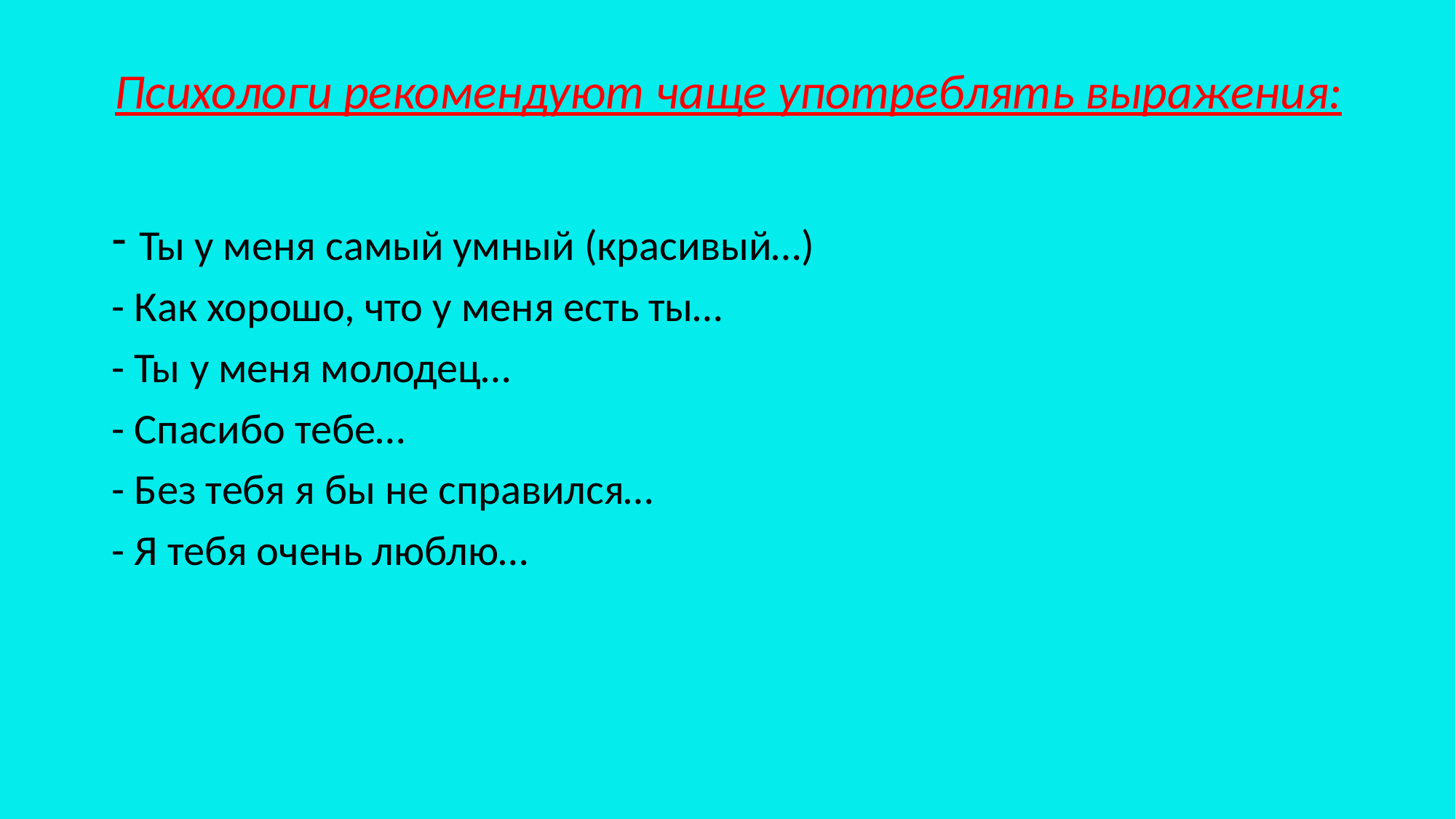

# Психологи рекомендуют чаще употреблять выражения:
Ты у меня самый умный (красивый…)
- Как хорошо, что у меня есть ты…
- Ты у меня молодец…
- Спасибо тебе…
- Без тебя я бы не справился…
- Я тебя очень люблю…